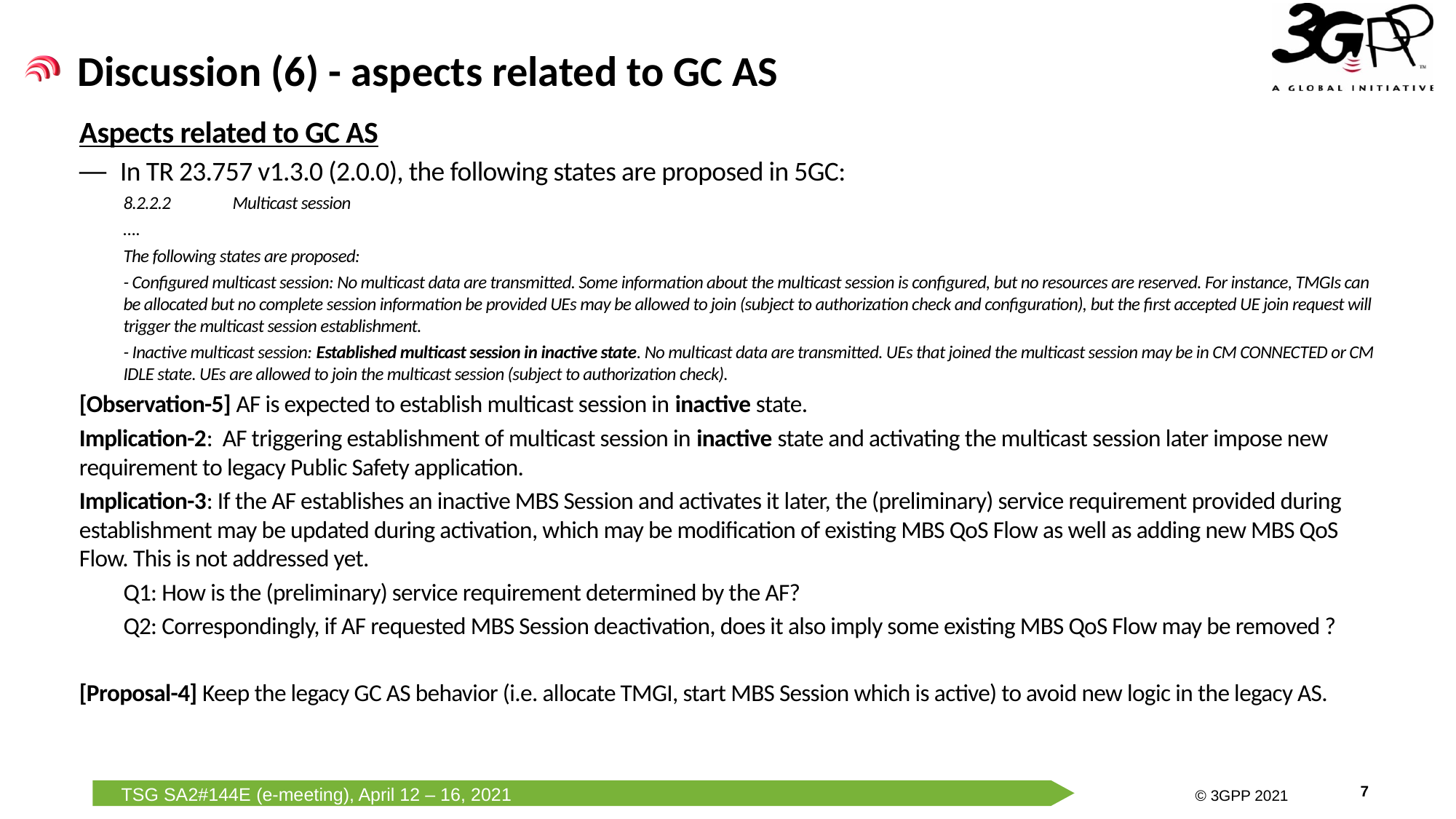

Discussion (6) - aspects related to GC AS
Aspects related to GC AS
In TR 23.757 v1.3.0 (2.0.0), the following states are proposed in 5GC:
8.2.2.2	Multicast session
….
The following states are proposed:
- Configured multicast session: No multicast data are transmitted. Some information about the multicast session is configured, but no resources are reserved. For instance, TMGIs can be allocated but no complete session information be provided UEs may be allowed to join (subject to authorization check and configuration), but the first accepted UE join request will trigger the multicast session establishment.
- Inactive multicast session: Established multicast session in inactive state. No multicast data are transmitted. UEs that joined the multicast session may be in CM CONNECTED or CM IDLE state. UEs are allowed to join the multicast session (subject to authorization check).
[Observation-5] AF is expected to establish multicast session in inactive state.
Implication-2:  AF triggering establishment of multicast session in inactive state and activating the multicast session later impose new requirement to legacy Public Safety application.
Implication-3: If the AF establishes an inactive MBS Session and activates it later, the (preliminary) service requirement provided during establishment may be updated during activation, which may be modification of existing MBS QoS Flow as well as adding new MBS QoS Flow. This is not addressed yet.
Q1: How is the (preliminary) service requirement determined by the AF?
Q2: Correspondingly, if AF requested MBS Session deactivation, does it also imply some existing MBS QoS Flow may be removed ?

[Proposal-4] Keep the legacy GC AS behavior (i.e. allocate TMGI, start MBS Session which is active) to avoid new logic in the legacy AS.